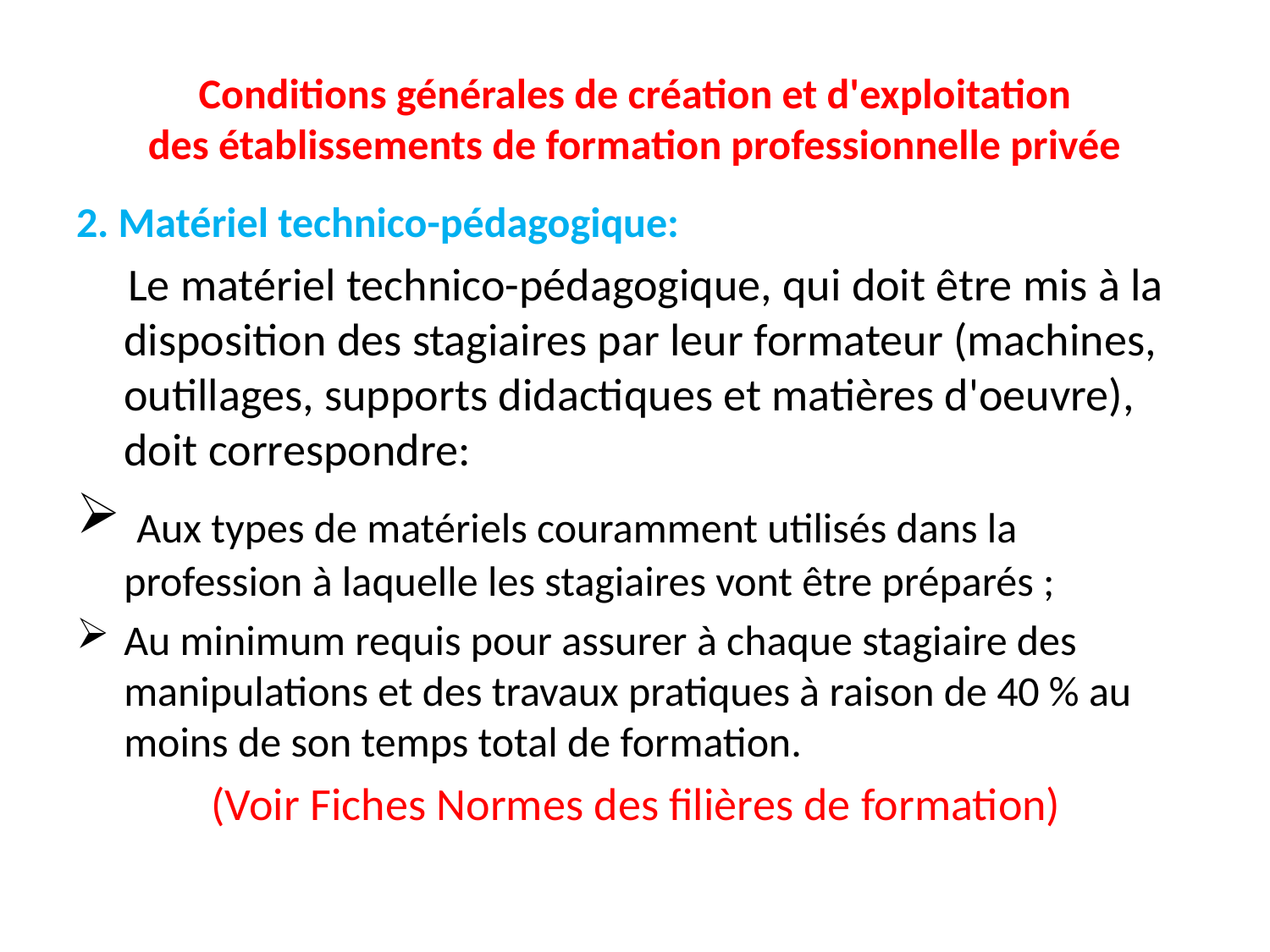

# Conditions générales de création et d'exploitation des établissements de formation professionnelle privée
2. Matériel technico-pédagogique:
     Le matériel technico-pédagogique, qui doit être mis à la disposition des stagiaires par leur formateur (machines, outillages, supports didactiques et matières d'oeuvre), doit correspondre:
 Aux types de matériels couramment utilisés dans la profession à laquelle les stagiaires vont être préparés ;
Au minimum requis pour assurer à chaque stagiaire des manipulations et des travaux pratiques à raison de 40 % au moins de son temps total de formation.
             (Voir Fiches Normes des filières de formation)